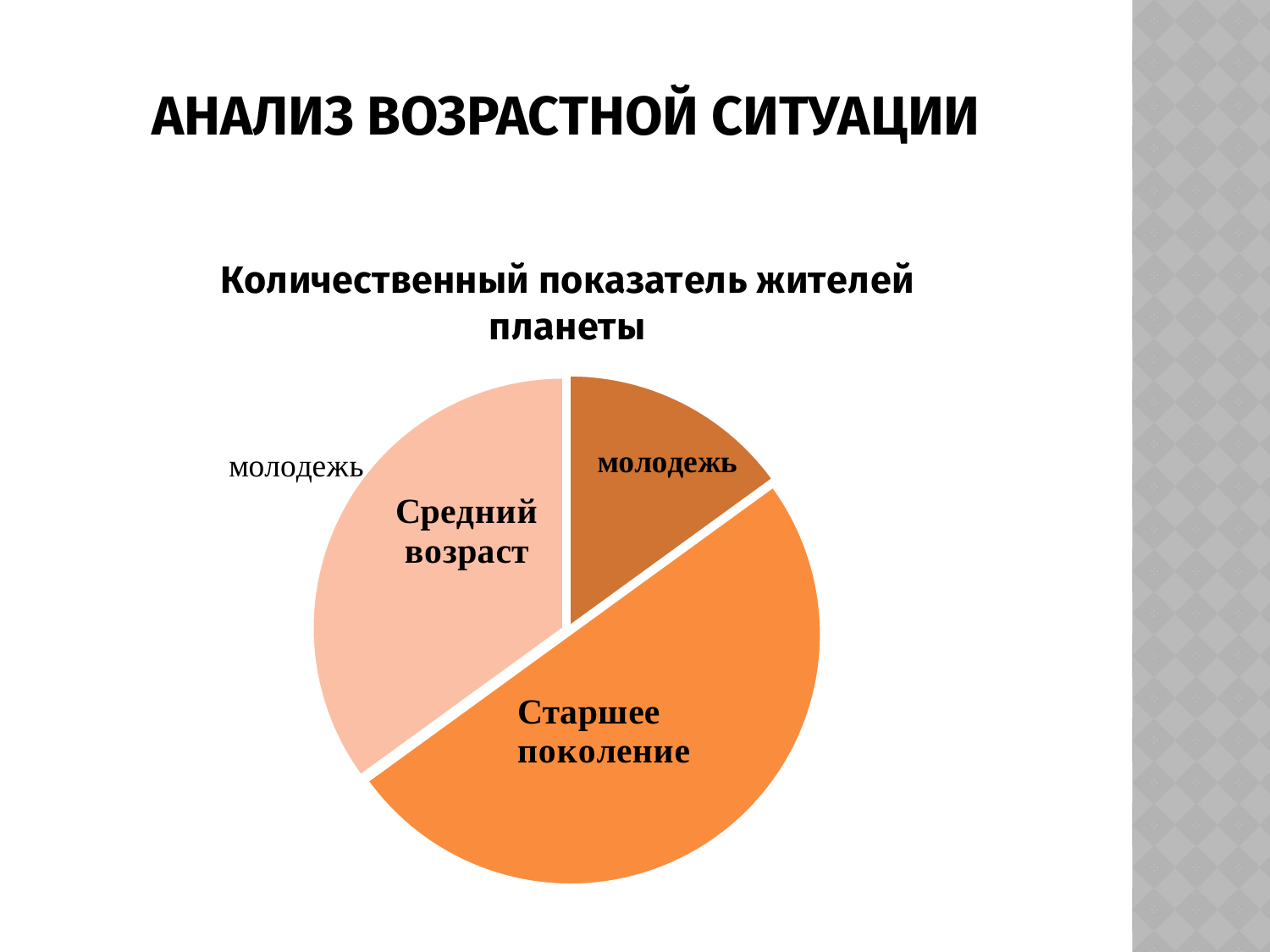

# Анализ возрастной ситуации

### Chart: Количественный показатель жителей планеты

| Category | Взаимоотношения поколений |
|---|---|
| молодежь | 15.0 |
| старшее поколение | 50.0 |
| средний возраст | 35.0 |